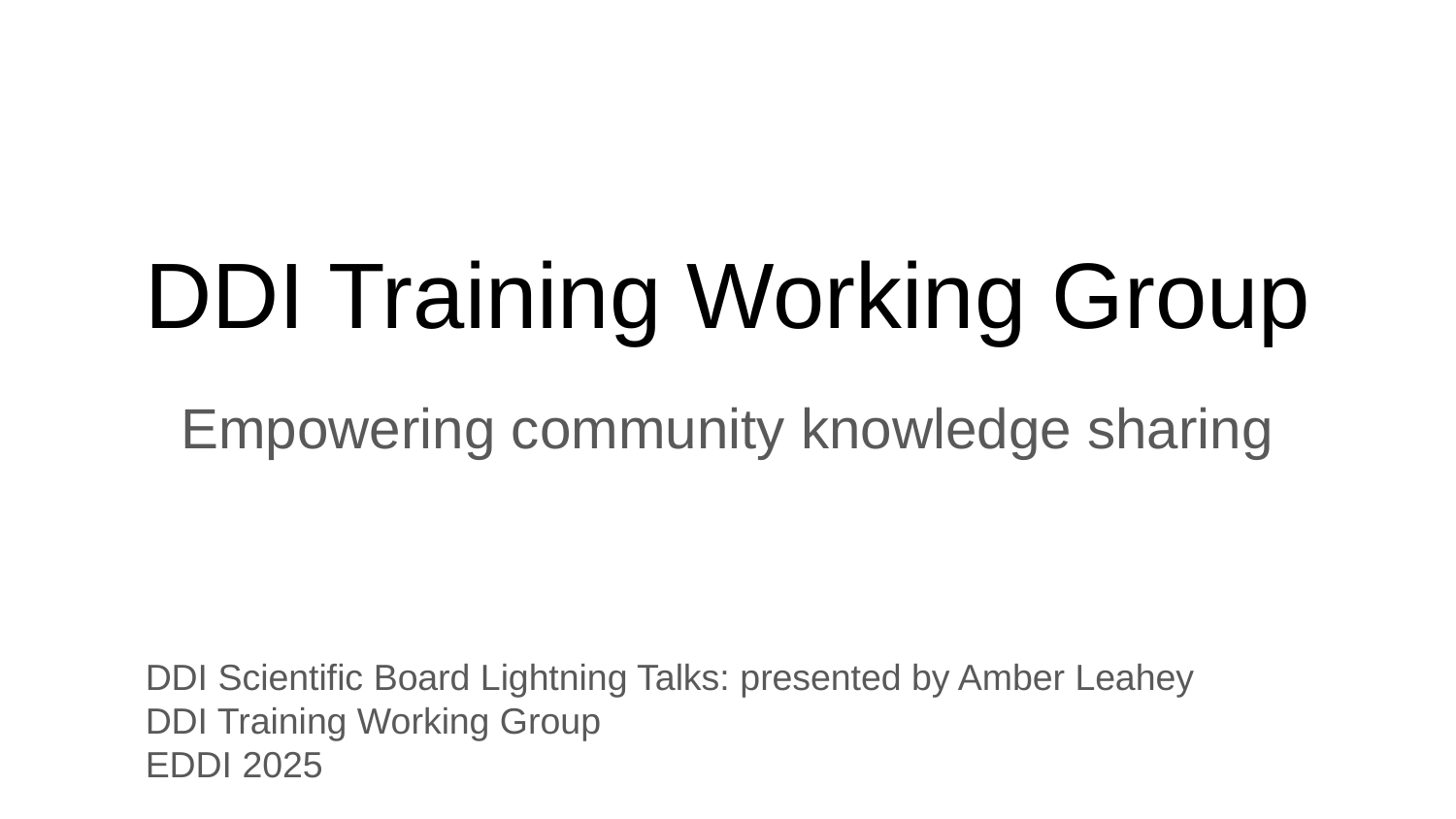

# DDI Training Working Group
Empowering community knowledge sharing

DDI Scientific Board Lightning Talks: presented by Amber Leahey
DDI Training Working Group
EDDI 2025